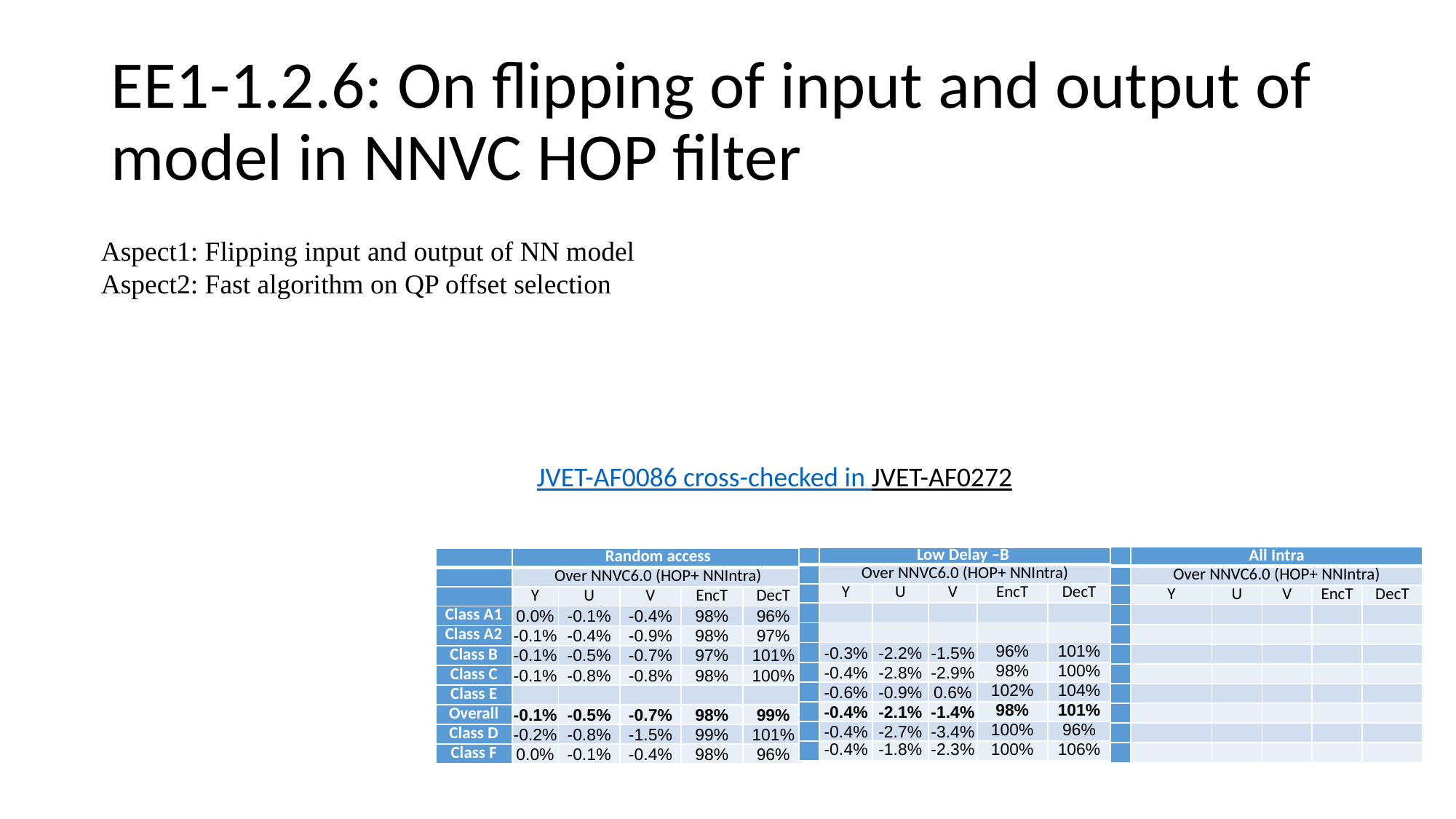

# EE1-1.2.6: On flipping of input and output of model in NNVC HOP filter
Aspect1: Flipping input and output of NN model
Aspect2: Fast algorithm on QP offset selection

JVET-AF0086 cross-checked in JVET-AF0272
|  | All Intra |  |  |  |  |
| --- | --- | --- | --- | --- | --- |
|  | Over NNVC6.0 (HOP+ NNIntra) |  |  |  |  |
|  | Y | U | V | EncT | DecT |
|  |  |  |  |  |  |
|  |  |  |  |  |  |
|  |  |  |  |  |  |
|  |  |  |  |  |  |
|  |  |  |  |  |  |
|  |  |  |  |  |  |
|  |  |  |  |  |  |
|  |  |  |  |  |  |
|  | Low Delay –B |  |  |  |  |
| --- | --- | --- | --- | --- | --- |
|  | Over NNVC6.0 (HOP+ NNIntra) |  |  |  |  |
|  | Y | U | V | EncT | DecT |
|  |  |  |  |  |  |
|  |  |  |  |  |  |
|  | -0.3% | -2.2% | -1.5% | 96% | 101% |
|  | -0.4% | -2.8% | -2.9% | 98% | 100% |
|  | -0.6% | -0.9% | 0.6% | 102% | 104% |
|  | -0.4% | -2.1% | -1.4% | 98% | 101% |
|  | -0.4% | -2.7% | -3.4% | 100% | 96% |
|  | -0.4% | -1.8% | -2.3% | 100% | 106% |
|  | Random access |  |  |  |  |
| --- | --- | --- | --- | --- | --- |
|  | Over NNVC6.0 (HOP+ NNIntra) |  |  |  |  |
|  | Y | U | V | EncT | DecT |
| Class A1 | 0.0% | -0.1% | -0.4% | 98% | 96% |
| Class A2 | -0.1% | -0.4% | -0.9% | 98% | 97% |
| Class B | -0.1% | -0.5% | -0.7% | 97% | 101% |
| Class C | -0.1% | -0.8% | -0.8% | 98% | 100% |
| Class E |  |  |  |  |  |
| Overall | -0.1% | -0.5% | -0.7% | 98% | 99% |
| Class D | -0.2% | -0.8% | -1.5% | 99% | 101% |
| Class F | 0.0% | -0.1% | -0.4% | 98% | 96% |